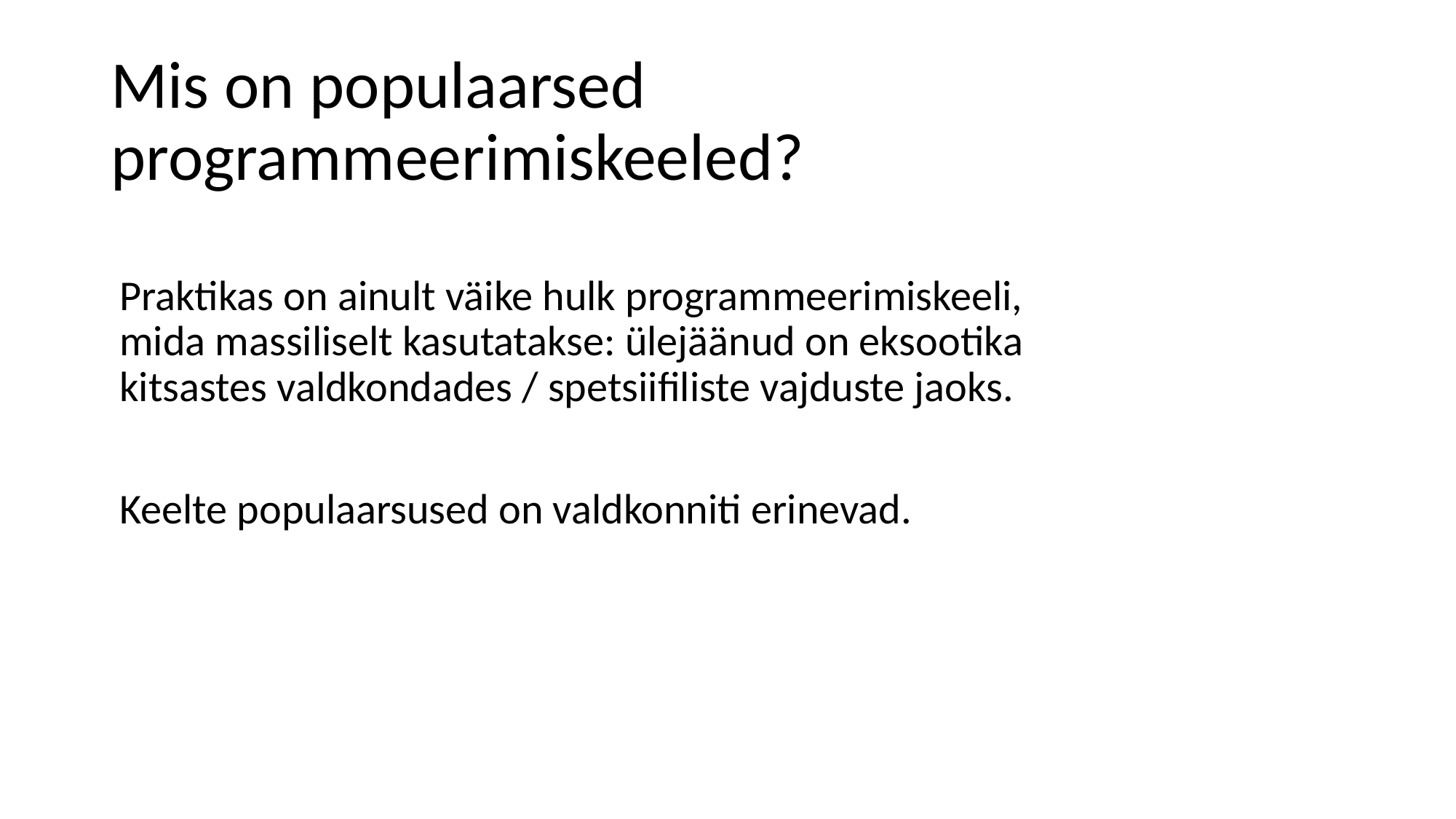

# Mis on populaarsed programmeerimiskeeled?

Praktikas on ainult väike hulk programmeerimiskeeli, mida massiliselt kasutatakse: ülejäänud on eksootika kitsastes valdkondades / spetsiifiliste vajduste jaoks.

Keelte populaarsused on valdkonniti erinevad.